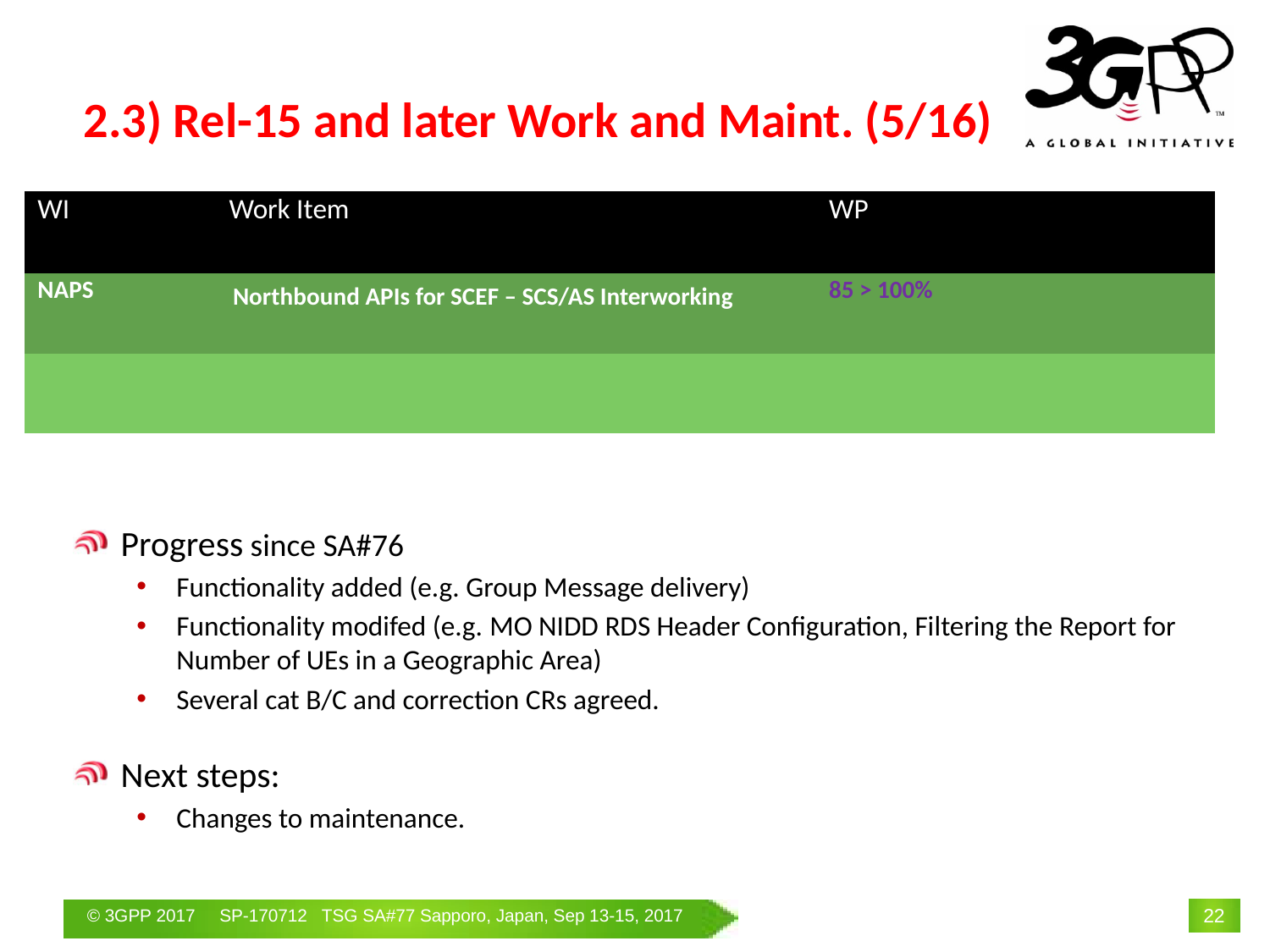

# 2.3) Rel-15 and later Work and Maint. (5/16)
| WI | Work Item | WP |  |  |
| --- | --- | --- | --- | --- |
| NAPS | Northbound APIs for SCEF – SCS/AS Interworking | 85 > 100% |  |  |
|  |  |  |  |  |
Progress since SA#76
Functionality added (e.g. Group Message delivery)
Functionality modifed (e.g. MO NIDD RDS Header Configuration, Filtering the Report for Number of UEs in a Geographic Area)
Several cat B/C and correction CRs agreed.

Next steps:
Changes to maintenance.